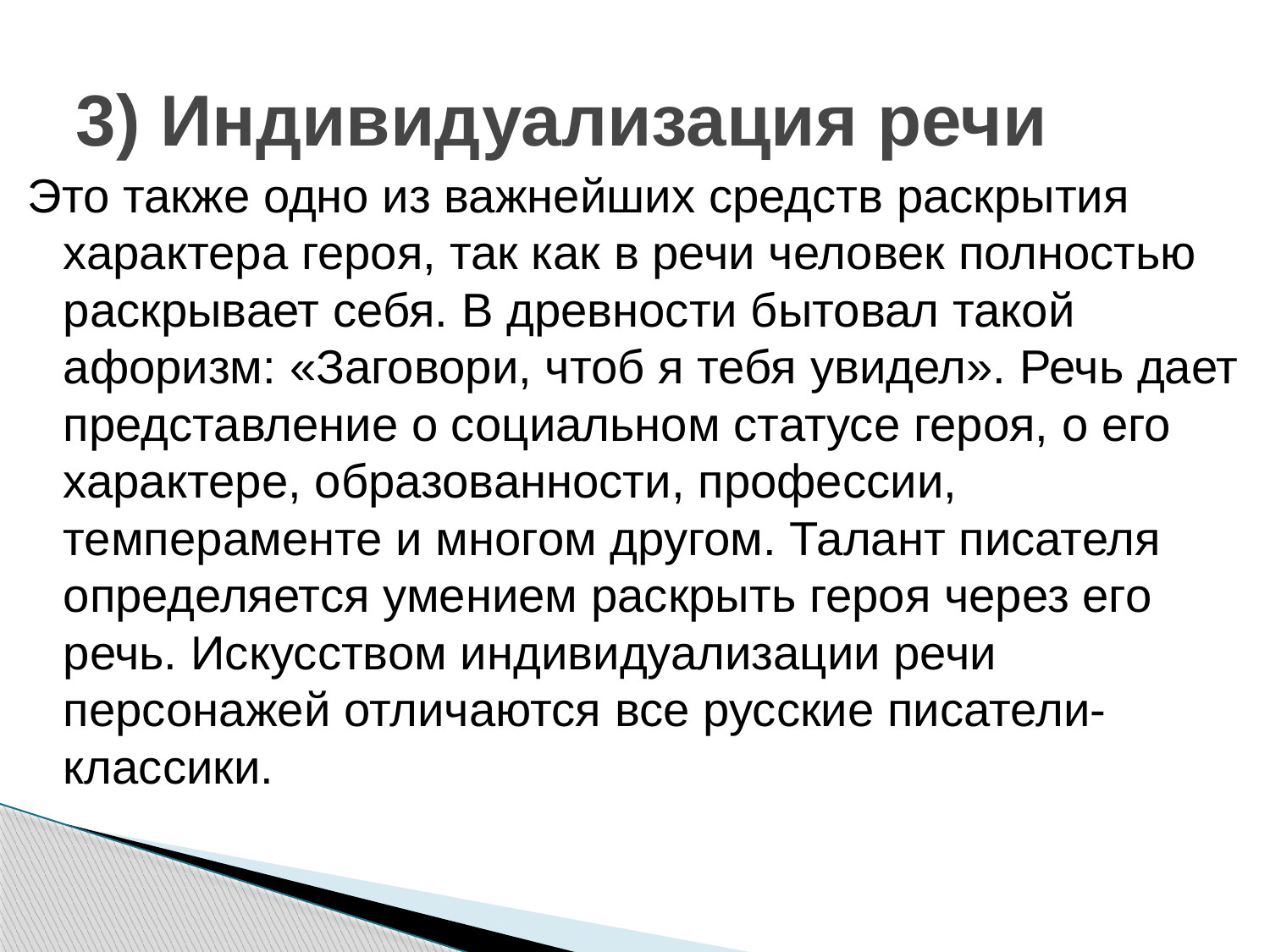

# 3) Индивидуализация речи
Это также одно из важнейших средств раскрытия характера героя, так как в речи человек полностью раскрывает себя. В древности бытовал такой афоризм: «Заговори, чтоб я тебя увидел». Речь дает представление о социальном статусе героя, о его характере, образованности, профессии, темпераменте и многом другом. Талант писателя определяется умением раскрыть героя через его речь. Искусством индивидуализации речи персонажей отличаются все русские писатели-классики.